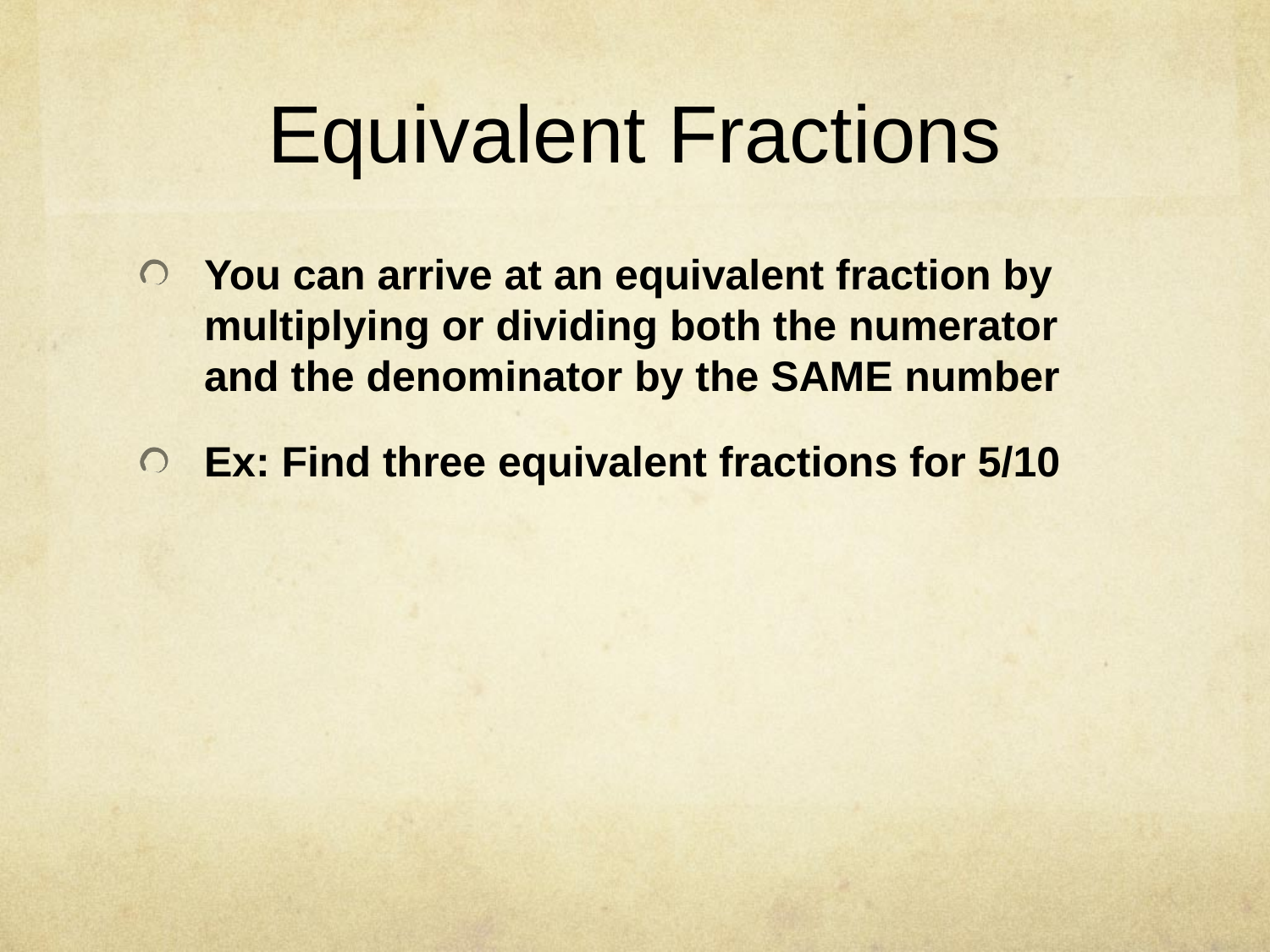

# Equivalent Fractions
You can arrive at an equivalent fraction by multiplying or dividing both the numerator and the denominator by the SAME number
Ex: Find three equivalent fractions for 5/10